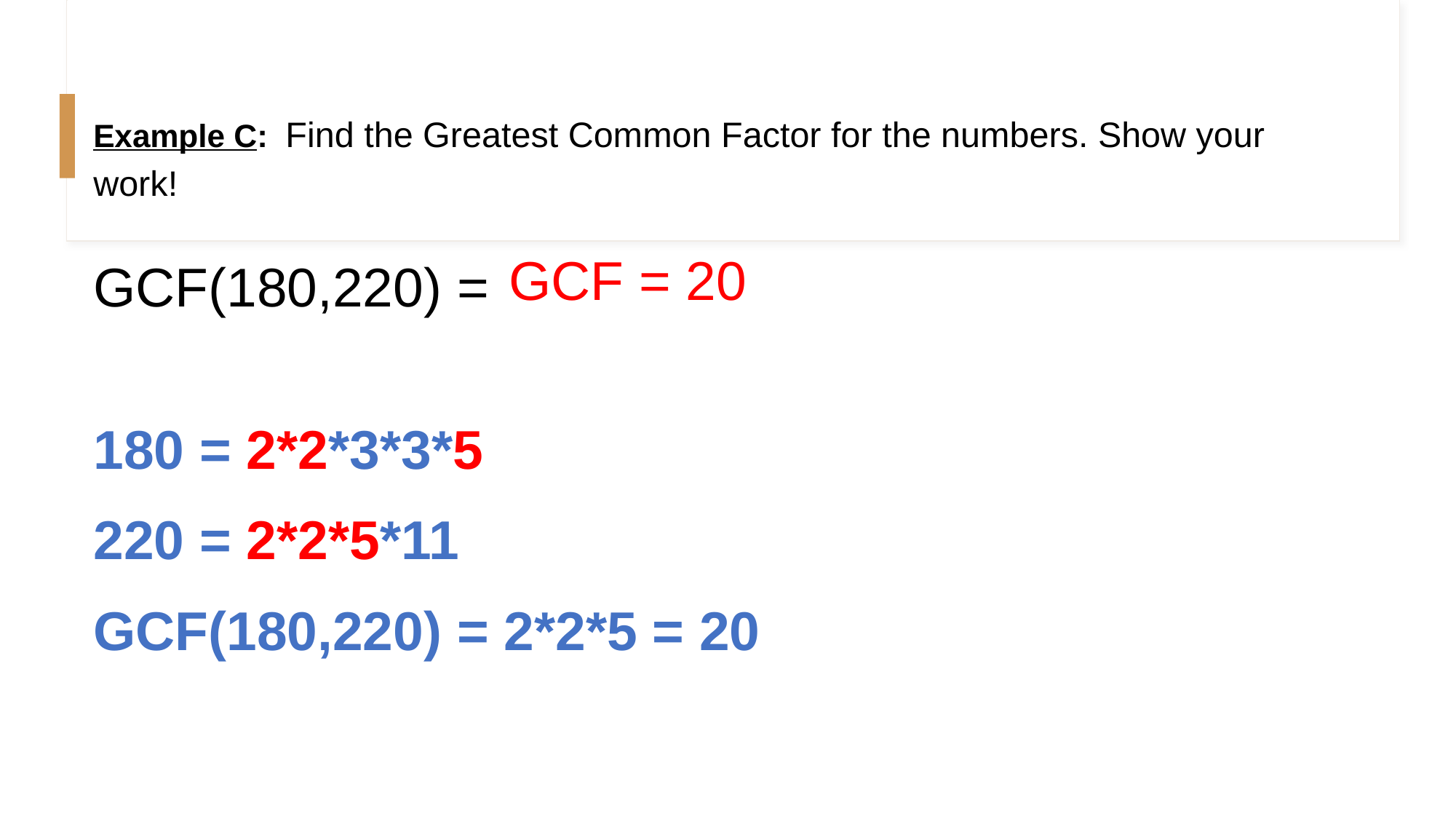

# Example C:  Find the Greatest Common Factor for the numbers. Show your work!
GCF(180,220) =

180 = 2*2*3*3*5
220 = 2*2*5*11
GCF(180,220) = 2*2*5 = 20

GCF = 20